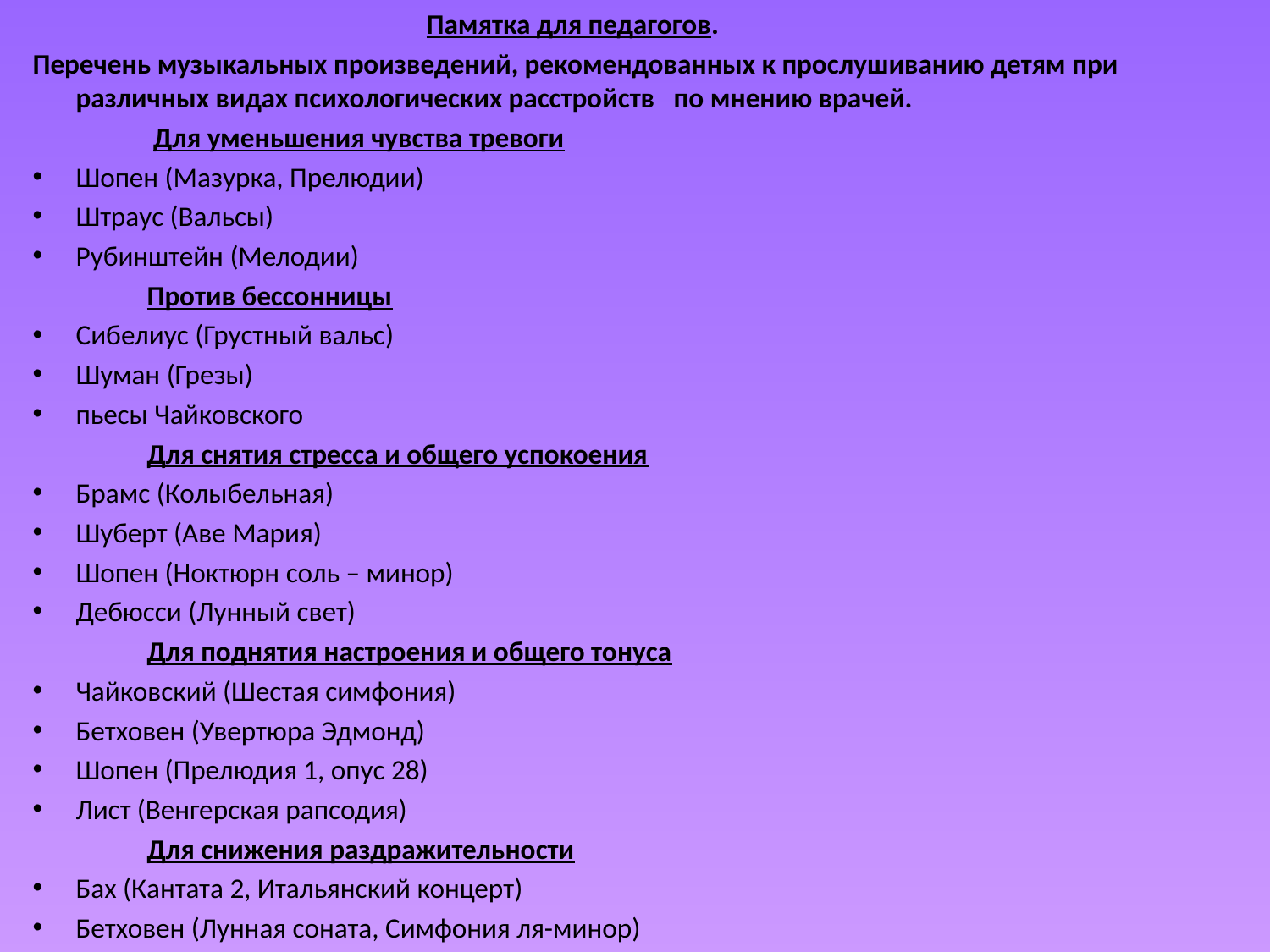

Памятка для педагогов.
Перечень музыкальных произведений, рекомендованных к прослушиванию детям при различных видах психологических расстройств   по мнению врачей.
                   Для уменьшения чувства тревоги
Шопен (Мазурка, Прелюдии)
Штраус (Вальсы)
Рубинштейн (Мелодии)
                  Против бессонницы
Сибелиус (Грустный вальс)
Шуман (Грезы)
пьесы Чайковского
                  Для снятия стресса и общего успокоения
Брамс (Колыбельная)
Шуберт (Аве Мария)
Шопен (Ноктюрн соль – минор)
Дебюсси (Лунный свет)
                  Для поднятия настроения и общего тонуса
Чайковский (Шестая симфония)
Бетховен (Увертюра Эдмонд)
Шопен (Прелюдия 1, опус 28)
Лист (Венгерская рапсодия)
                  Для снижения раздражительности
Бах (Кантата 2, Итальянский концерт)
Бетховен (Лунная соната, Симфония ля-минор)